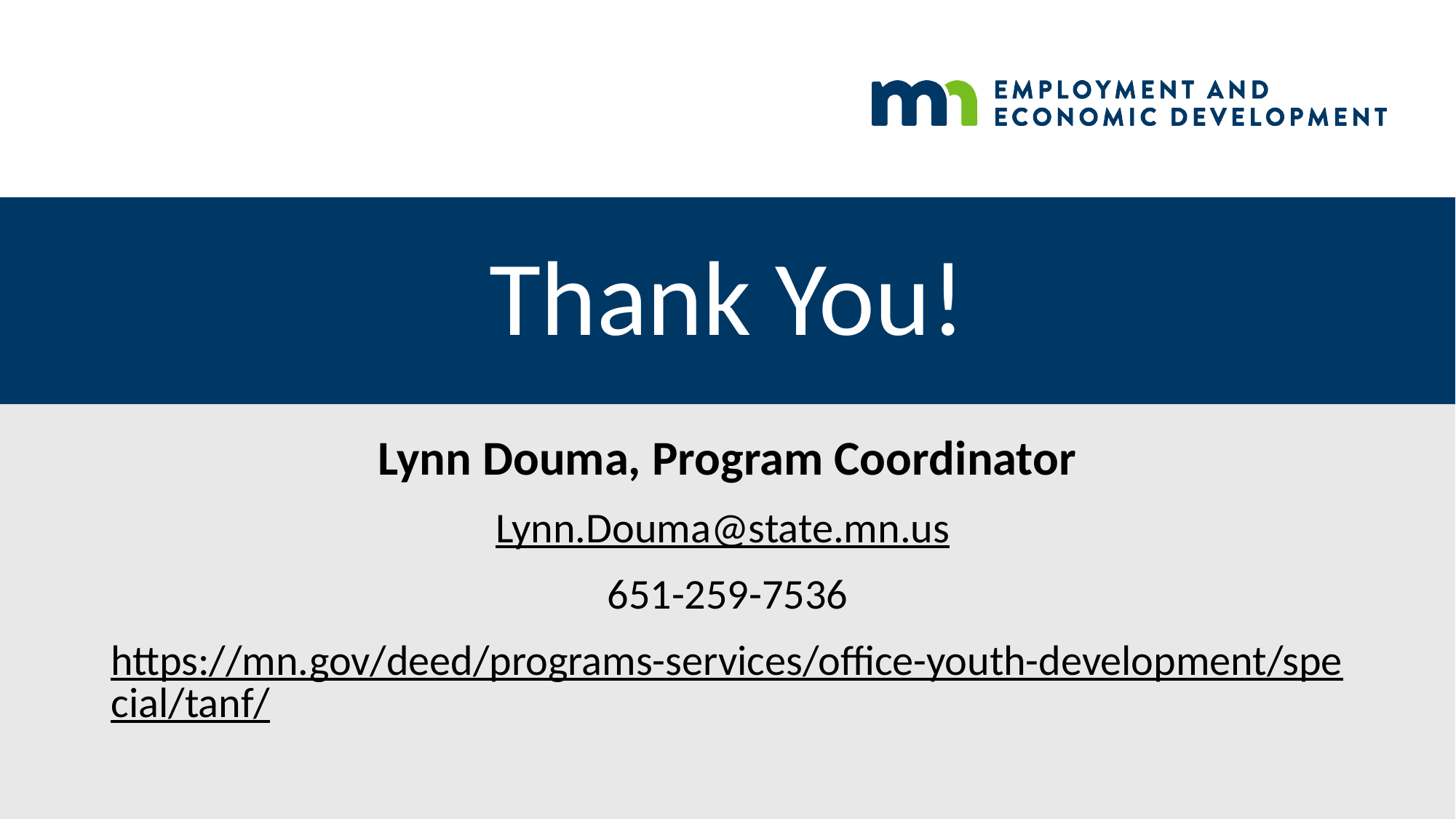

# Thank You!
Lynn Douma, Program Coordinator
Lynn.Douma@state.mn.us
651-259-7536
https://mn.gov/deed/programs-services/office-youth-development/special/tanf/